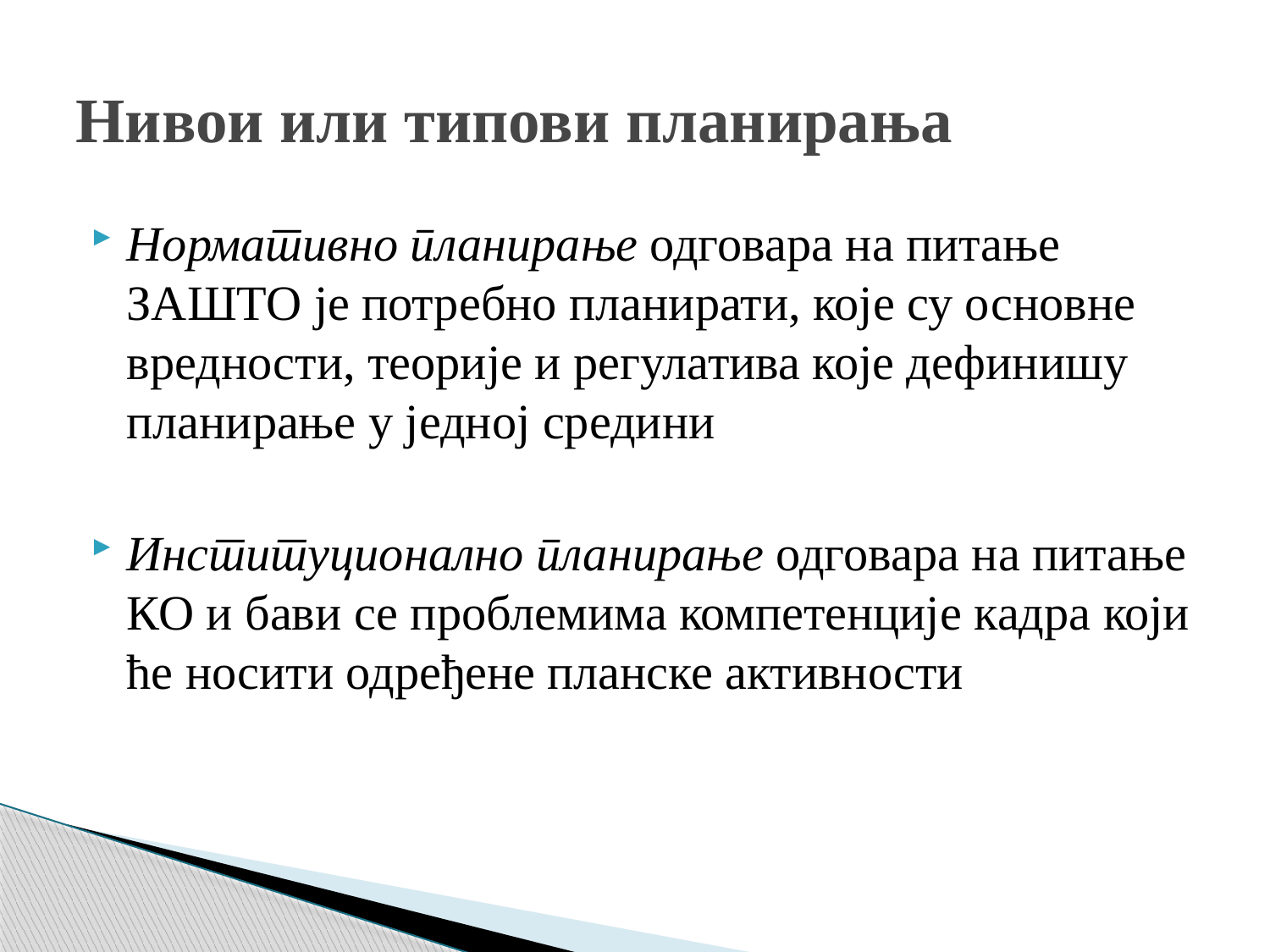

# Нивои или типови планирања
Нормативно планирање одговара на питање ЗАШТО је потребно планирати, које су основне вредности, теорије и регулатива које дефинишу планирање у једној средини

Институционално планирање одговара на питање КО и бави се проблемима компетенције кадра који ће носити одређене планске активности